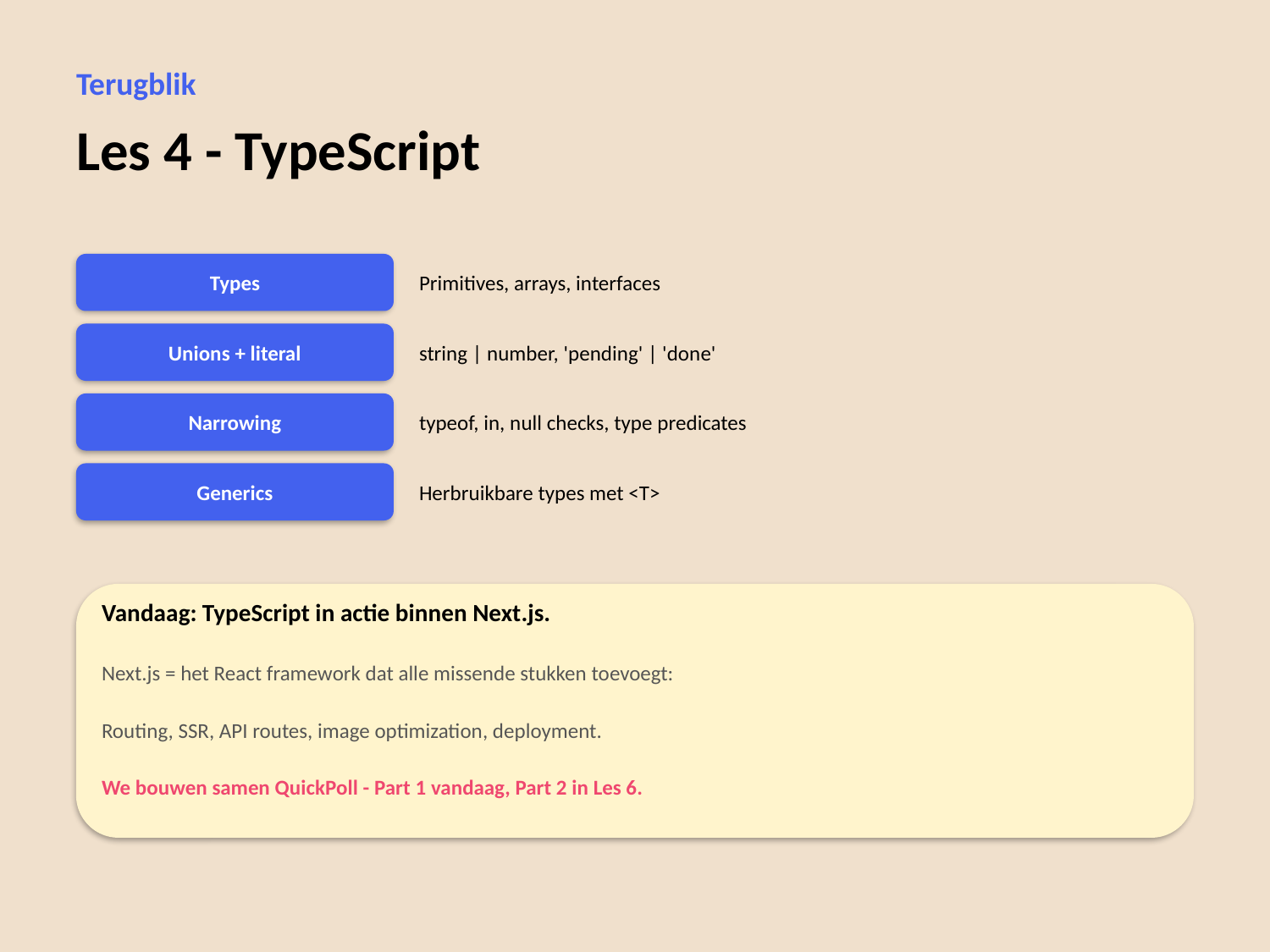

Terugblik
Les 4 - TypeScript

Types
Primitives, arrays, interfaces

Unions + literal
string | number, 'pending' | 'done'

Narrowing
typeof, in, null checks, type predicates

Generics
Herbruikbare types met <T>

Vandaag: TypeScript in actie binnen Next.js.
Next.js = het React framework dat alle missende stukken toevoegt:
Routing, SSR, API routes, image optimization, deployment.
We bouwen samen QuickPoll - Part 1 vandaag, Part 2 in Les 6.